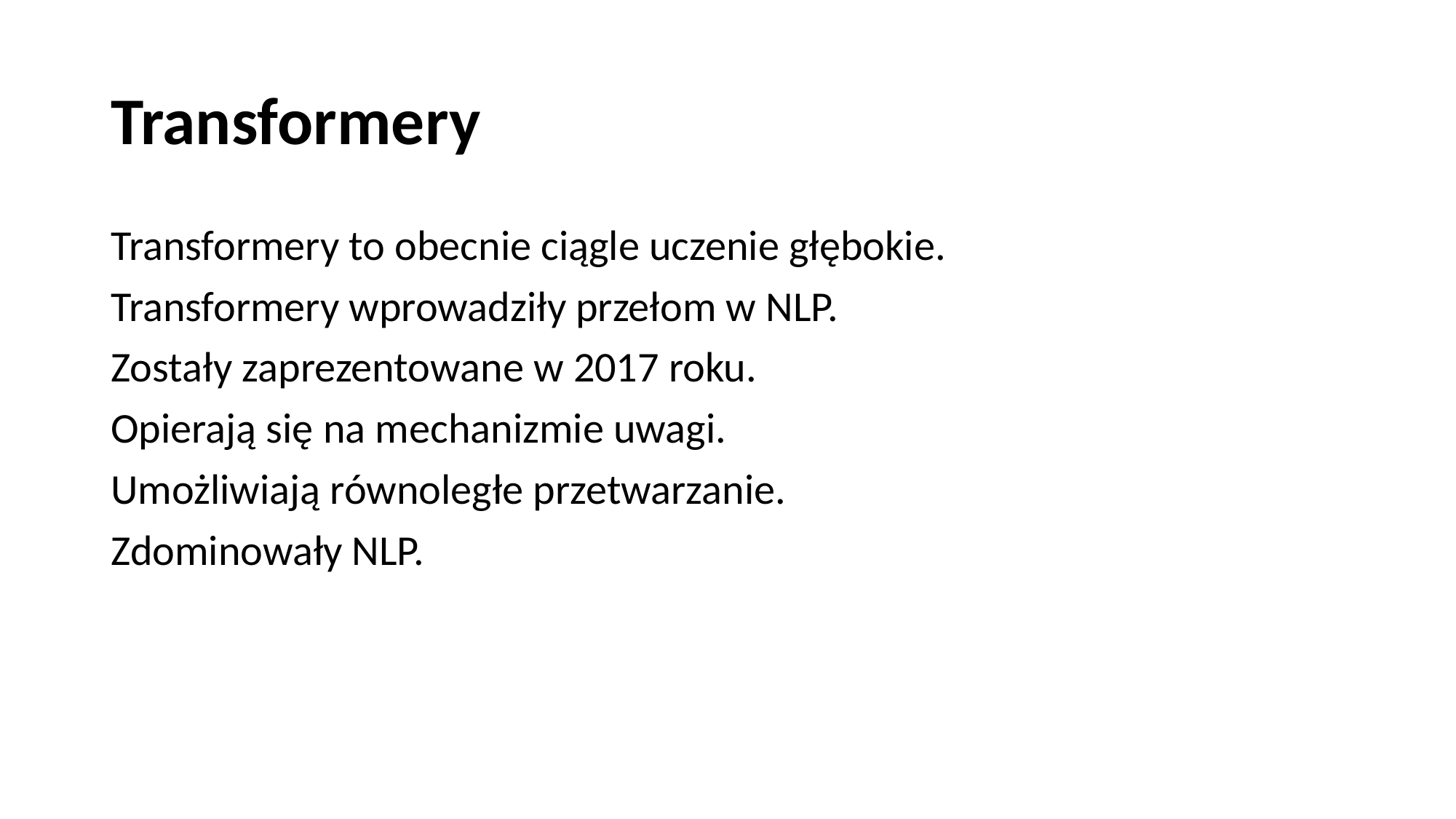

# Transformery
Transformery to obecnie ciągle uczenie głębokie.
Transformery wprowadziły przełom w NLP.
Zostały zaprezentowane w 2017 roku.
Opierają się na mechanizmie uwagi.
Umożliwiają równoległe przetwarzanie.
Zdominowały NLP.